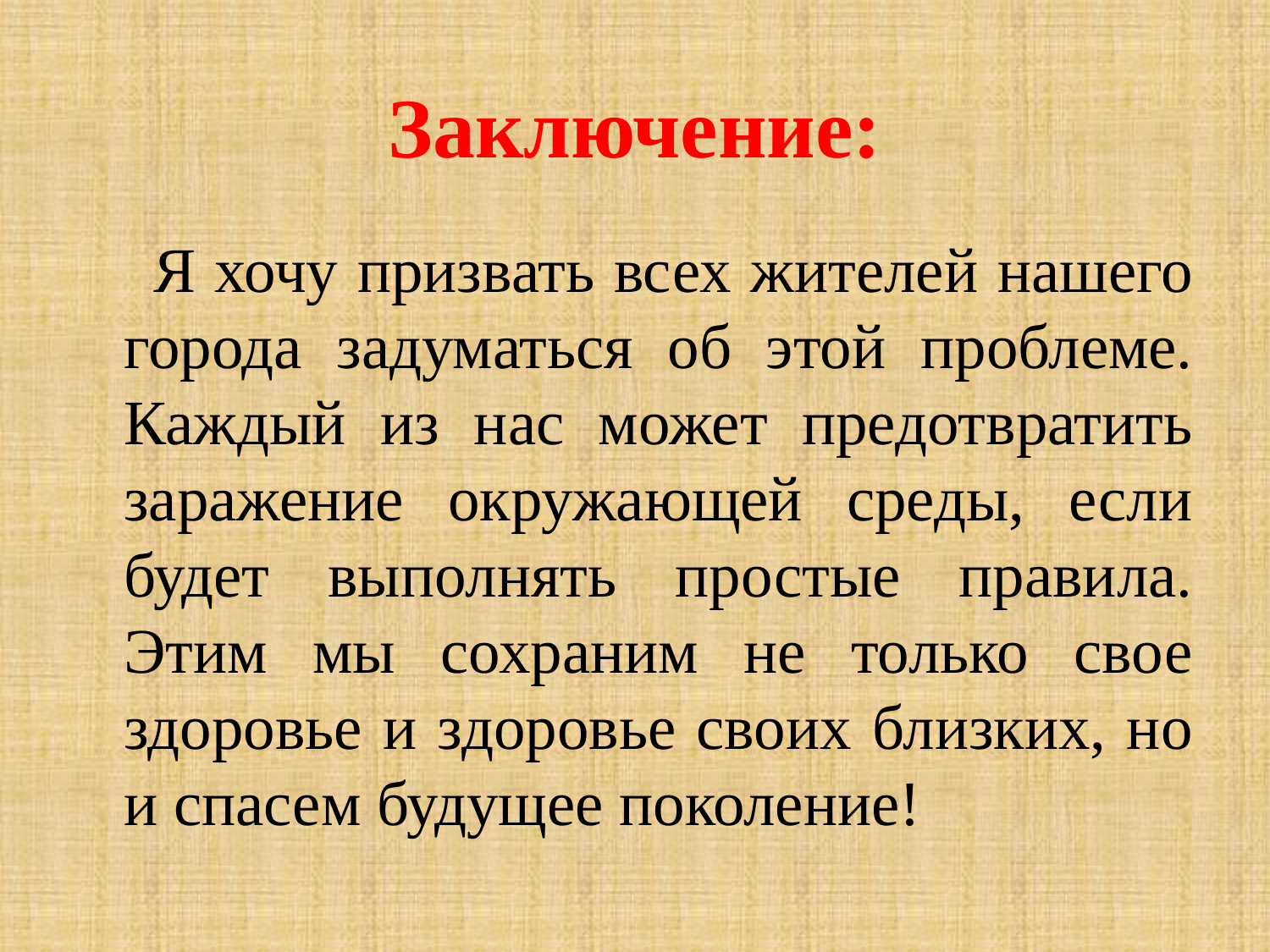

# Заключение:
    Я хочу призвать всех жителей нашего города задуматься об этой проблеме. Каждый из нас может предотвратить заражение окружающей среды, если будет выполнять простые правила. Этим мы сохраним не только свое здоровье и здоровье своих близких, но и спасем будущее поколение!